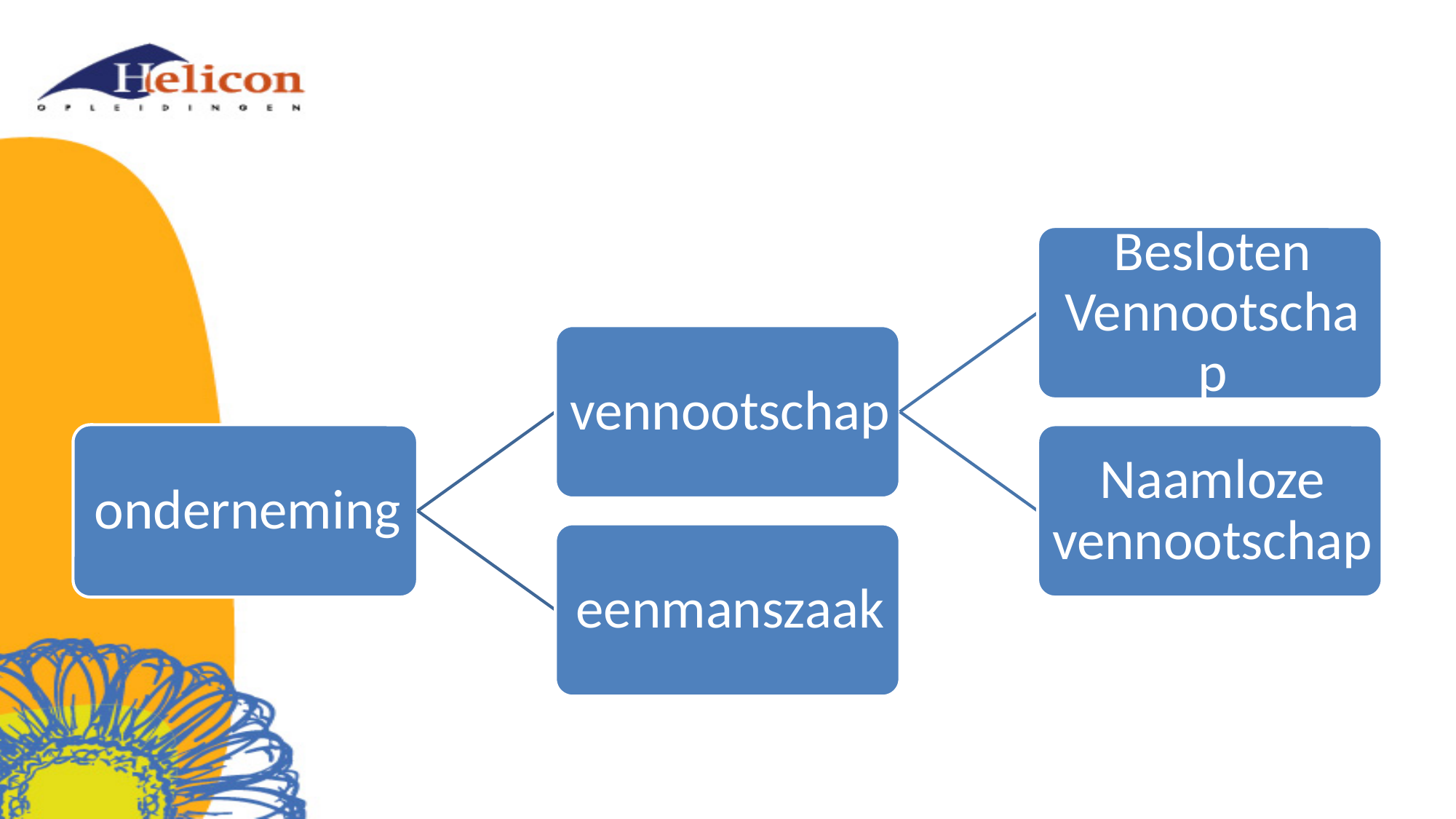

#
onderneming

vennootschap

Besloten Vennootschap

Naamloze vennootschap

eenmanszaak